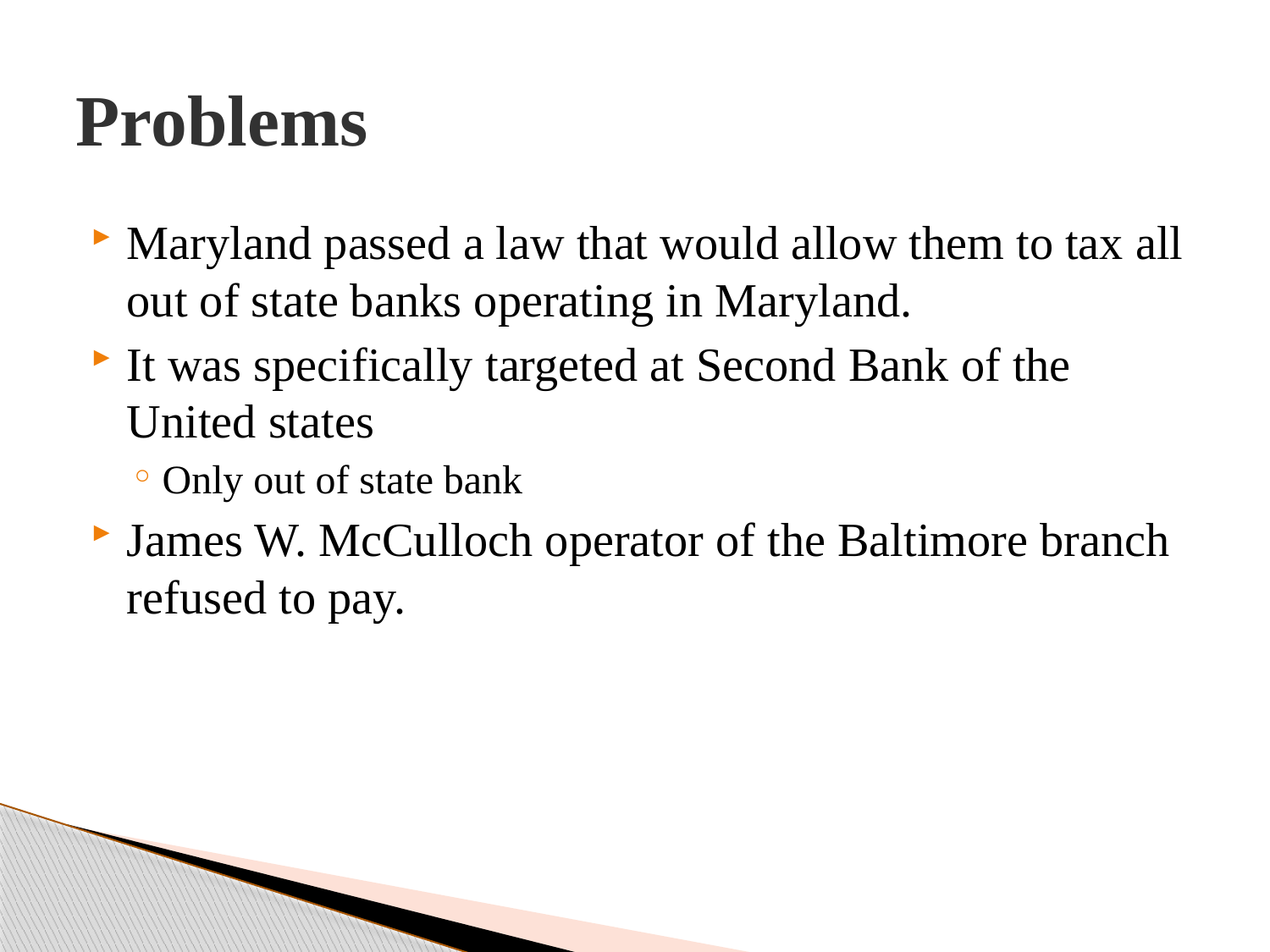

# Problems
Maryland passed a law that would allow them to tax all out of state banks operating in Maryland.
It was specifically targeted at Second Bank of the United states
Only out of state bank
James W. McCulloch operator of the Baltimore branch refused to pay.